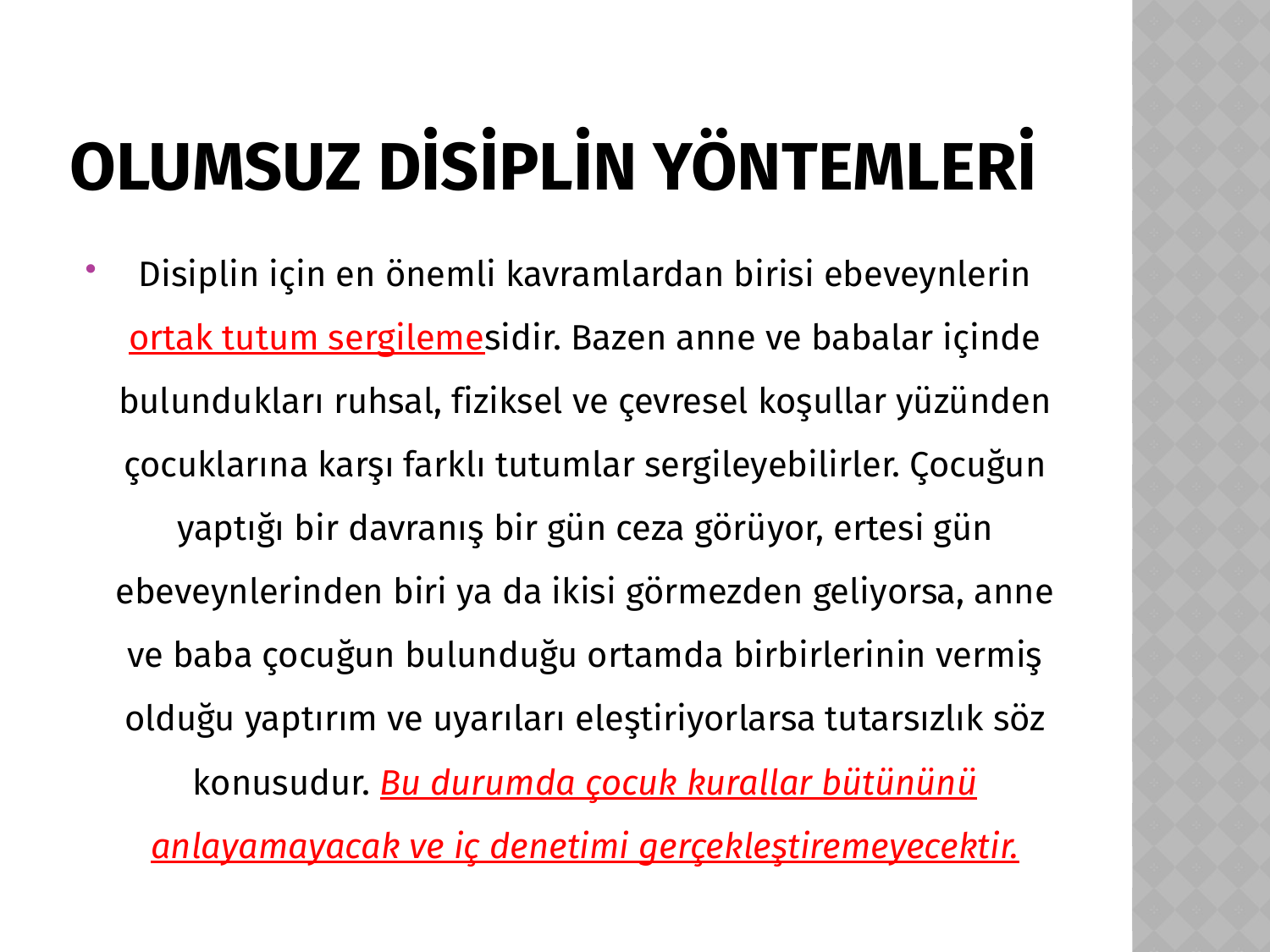

# OLUMSUZ DİSİPLİN YÖNTEMLERİ
Disiplin için en önemli kavramlardan birisi ebeveynlerin ortak tutum sergilemesidir. Bazen anne ve babalar içinde bulundukları ruhsal, fiziksel ve çevresel koşullar yüzünden çocuklarına karşı farklı tutumlar sergileyebilirler. Çocuğun yaptığı bir davranış bir gün ceza görüyor, ertesi gün ebeveynlerinden biri ya da ikisi görmezden geliyorsa, anne ve baba çocuğun bulunduğu ortamda birbirlerinin vermiş olduğu yaptırım ve uyarıları eleştiriyorlarsa tutarsızlık söz konusudur. Bu durumda çocuk kurallar bütününü anlayamayacak ve iç denetimi gerçekleştiremeyecektir.